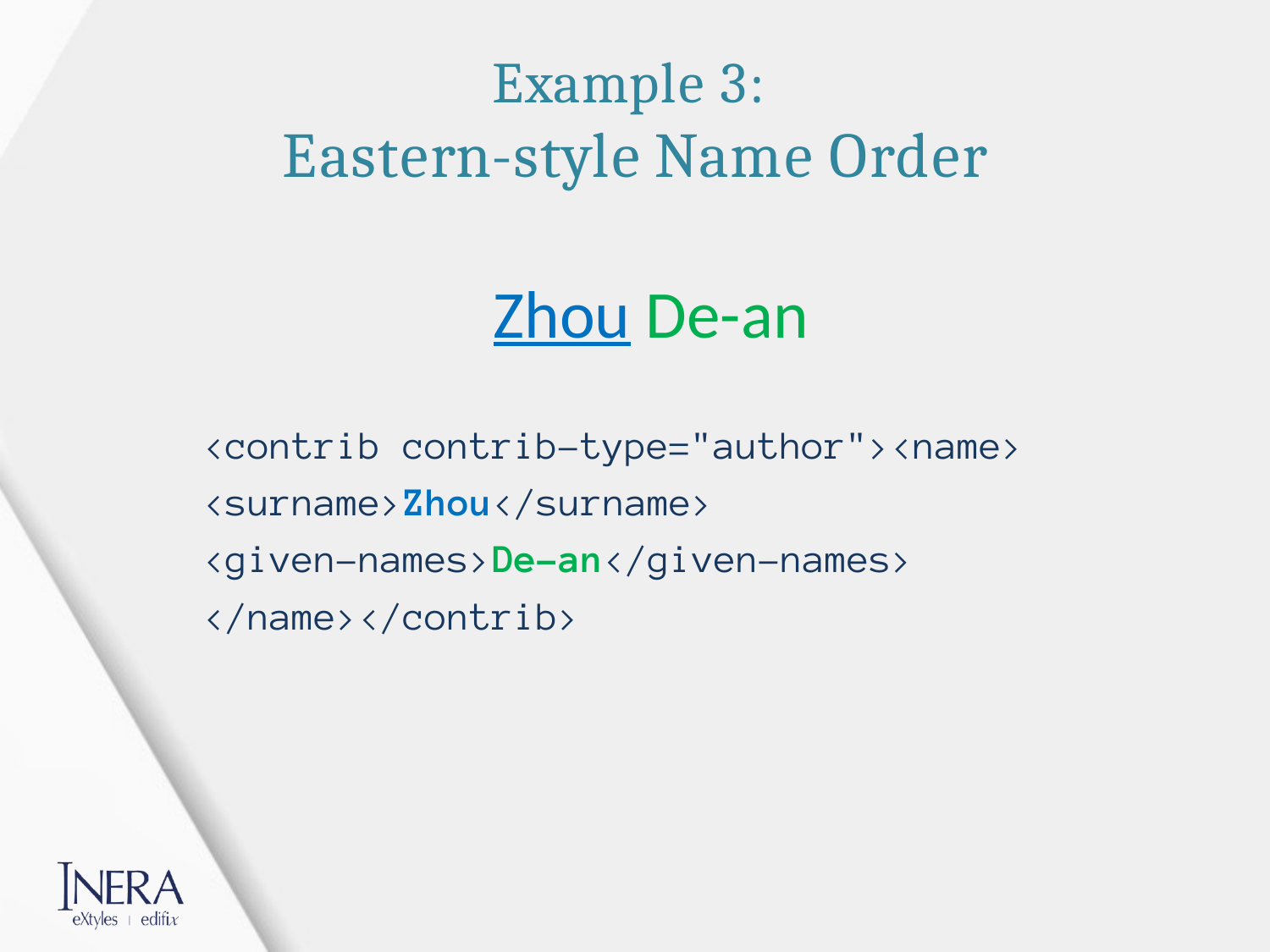

# Example 3: Eastern-style Name Order
Zhou De-an

<contrib contrib-type="author"><name>
<surname>Zhou</surname>
<given-names>De-an</given-names>
</name></contrib>